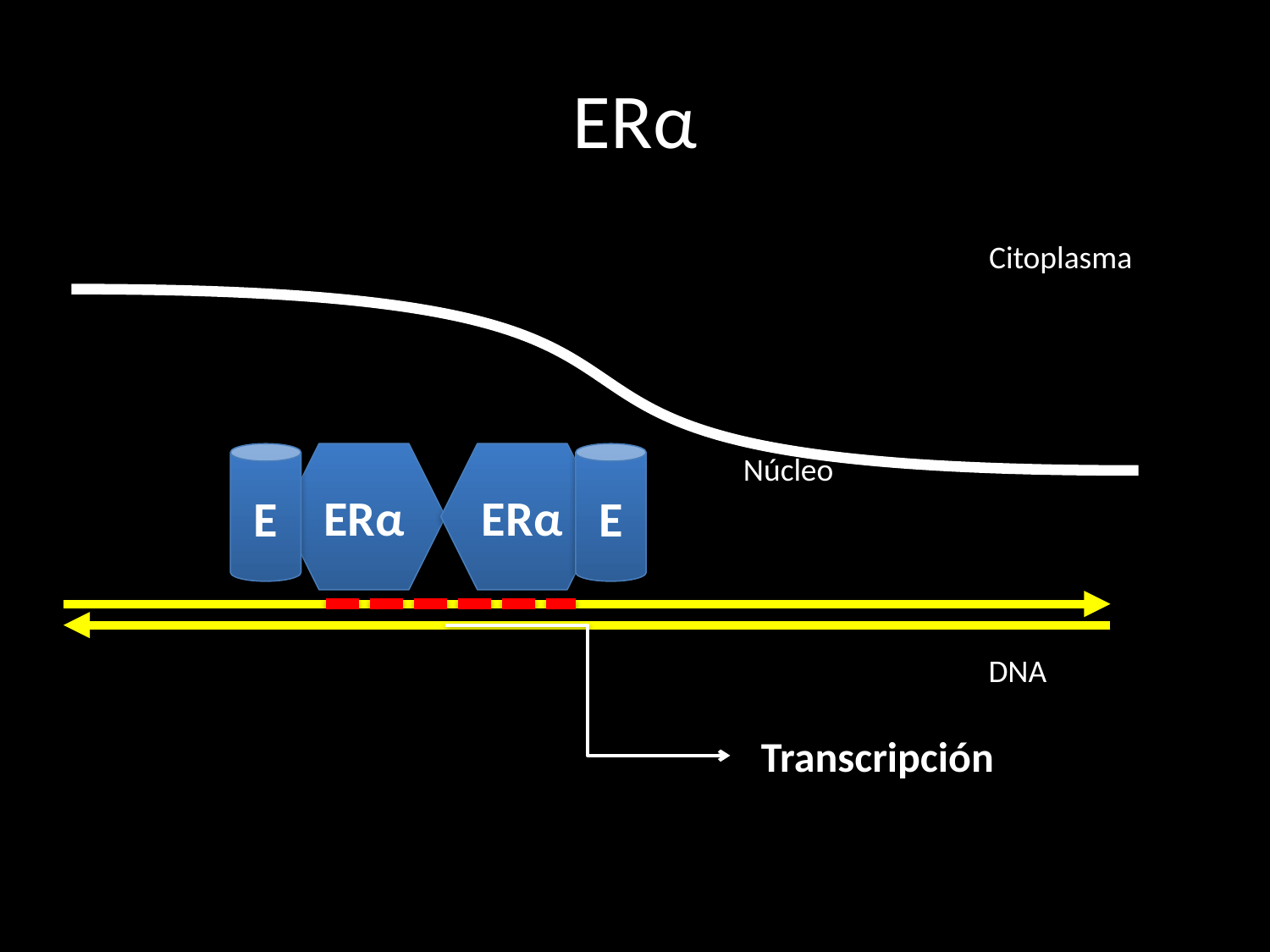

# ERα
Citoplasma
E
ERα
ERα
E
Núcleo
DNA
Transcripción